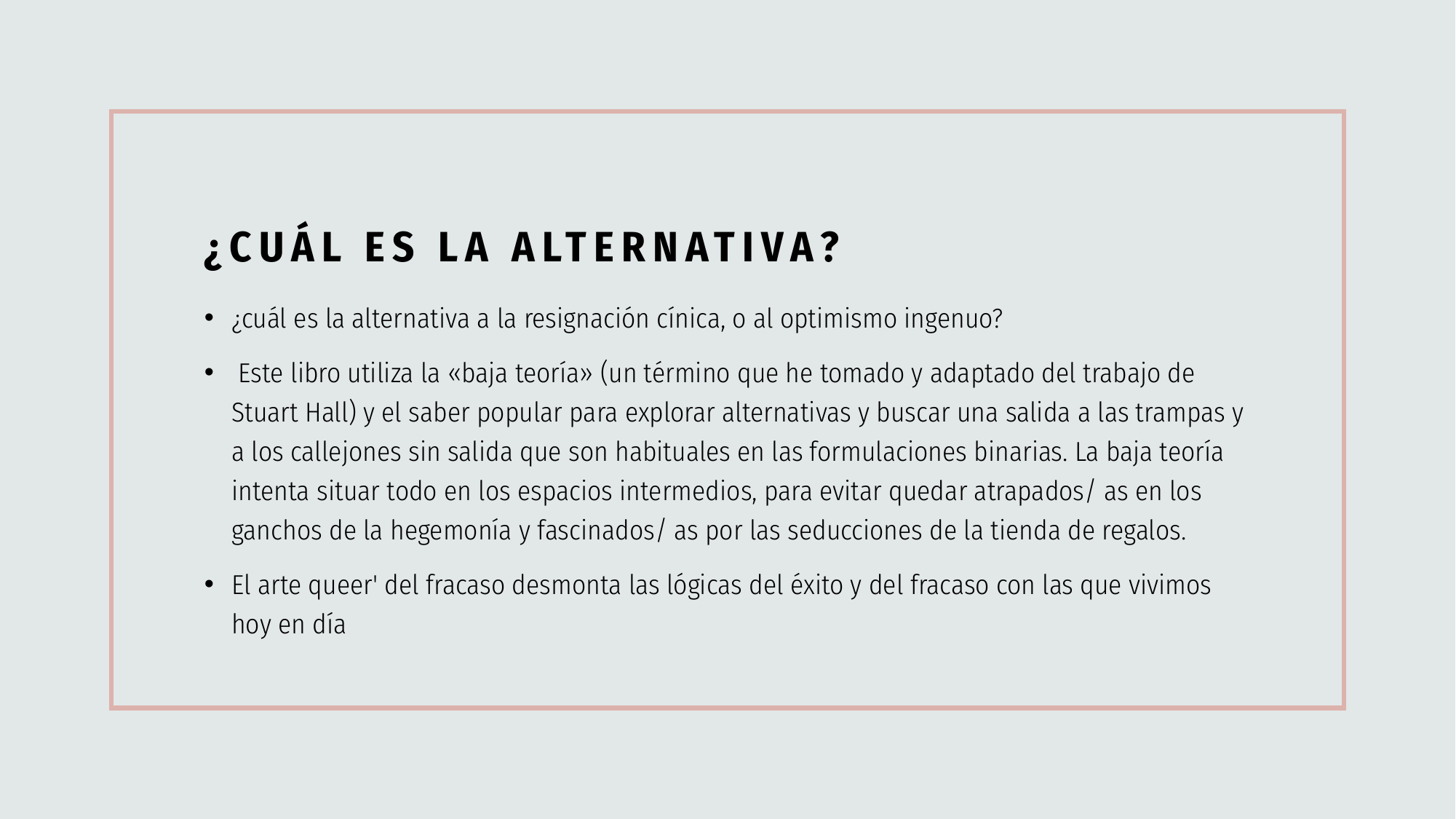

# ¿cuál es la Alternativa?
¿cuál es la alternativa a la resignación cínica, o al optimismo ingenuo?
 Este libro utiliza la «baja teoría» (un término que he tomado y adaptado del trabajo de Stuart Hall) y el saber popular para explorar alternativas y buscar una salida a las trampas y a los callejones sin salida que son habituales en las formulaciones binarias. La baja teoría intenta situar todo en los espacios intermedios, para evitar quedar atrapados/ as en los ganchos de la hegemonía y fascinados/ as por las seducciones de la tienda de regalos.
El arte queer' del fracaso desmonta las lógicas del éxito y del fracaso con las que vivimos hoy en día